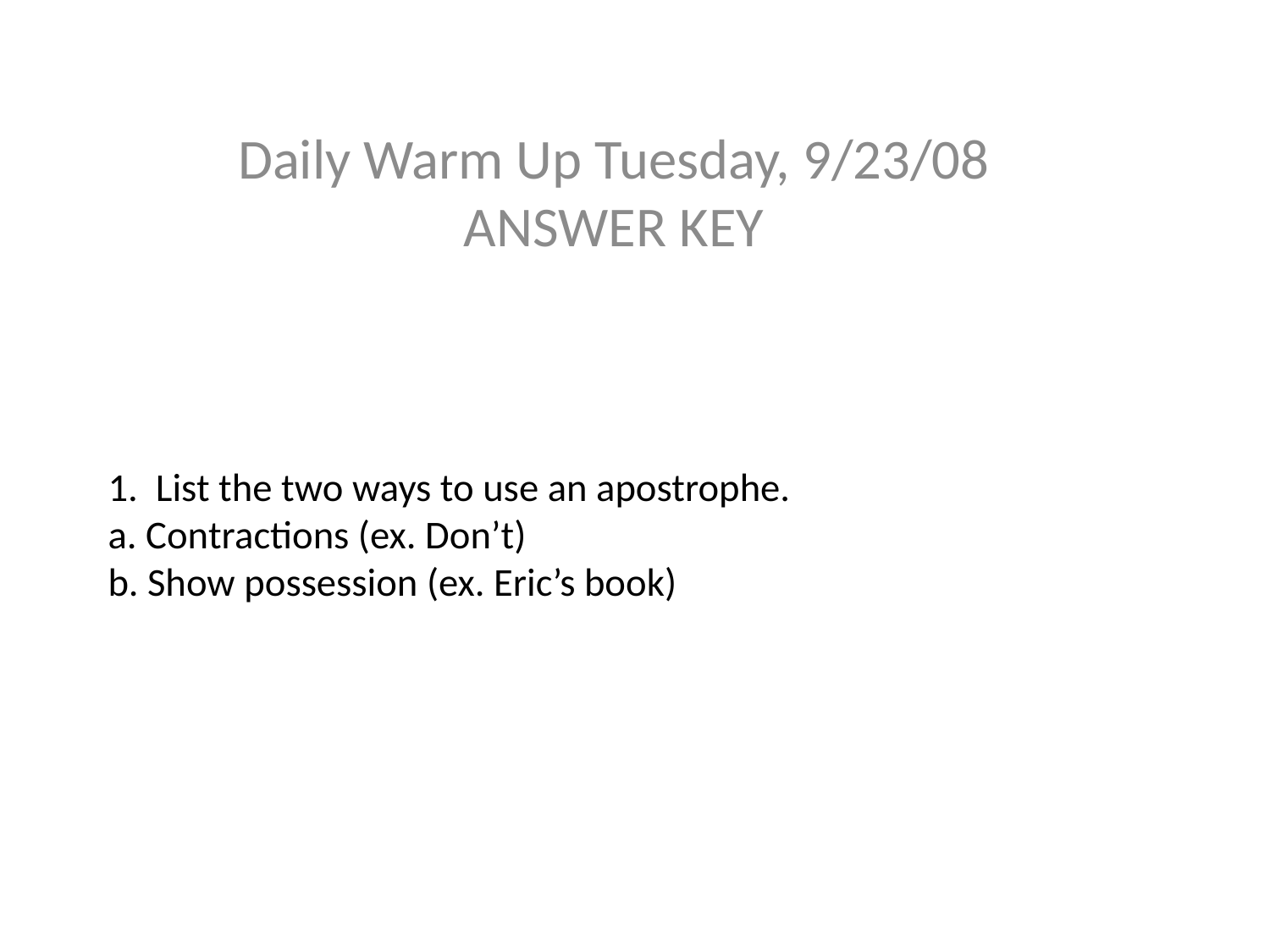

Daily Warm Up Tuesday, 9/23/08 ANSWER KEY
# 1.  List the two ways to use an apostrophe. a. Contractions (ex. Don’t) b. Show possession (ex. Eric’s book)